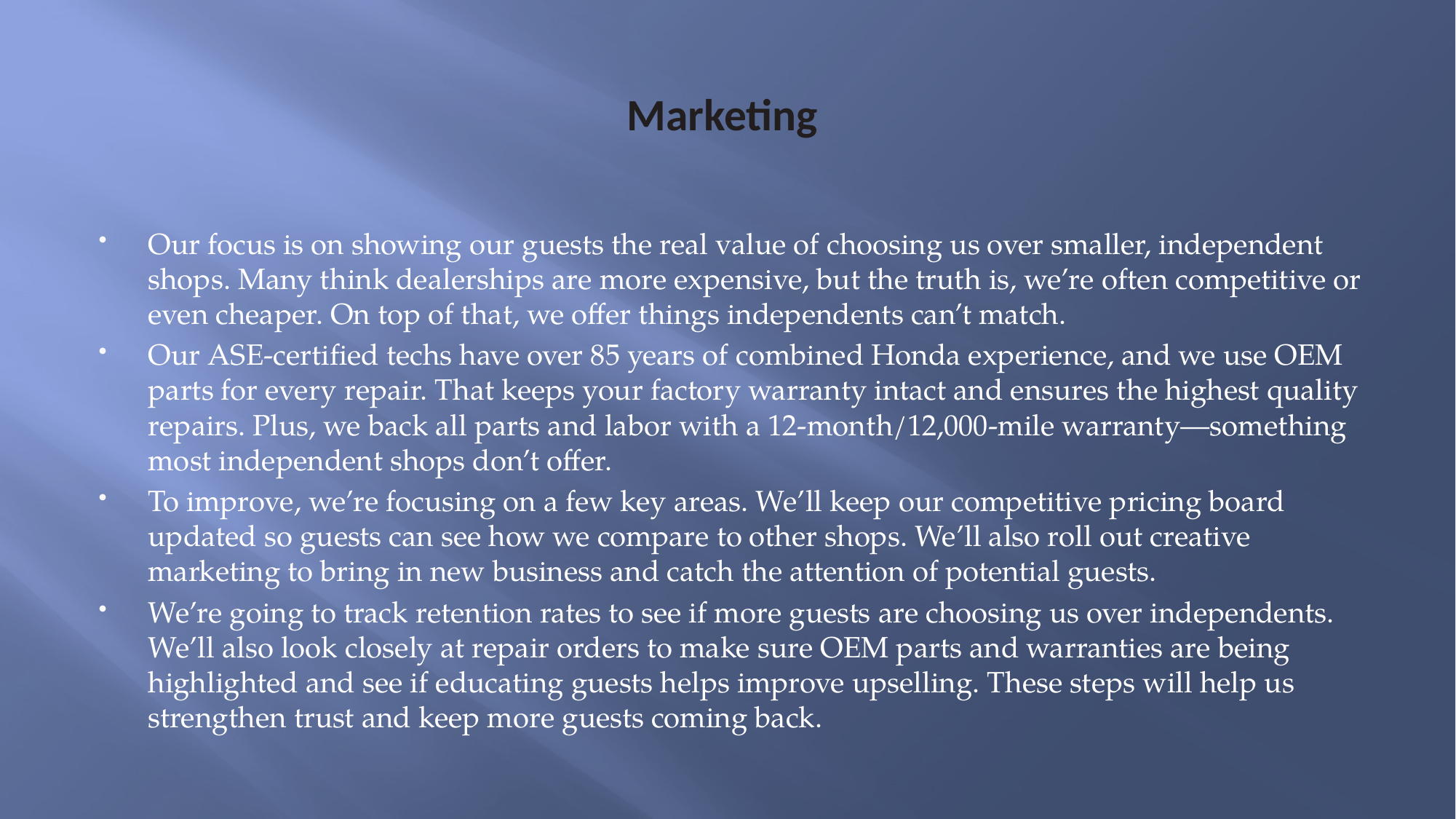

# Marketing

Our focus is on showing our guests the real value of choosing us over smaller, independent shops. Many think dealerships are more expensive, but the truth is, we’re often competitive or even cheaper. On top of that, we offer things independents can’t match.
Our ASE-certified techs have over 85 years of combined Honda experience, and we use OEM parts for every repair. That keeps your factory warranty intact and ensures the highest quality repairs. Plus, we back all parts and labor with a 12-month/12,000-mile warranty—something most independent shops don’t offer.
To improve, we’re focusing on a few key areas. We’ll keep our competitive pricing board updated so guests can see how we compare to other shops. We’ll also roll out creative marketing to bring in new business and catch the attention of potential guests.
We’re going to track retention rates to see if more guests are choosing us over independents. We’ll also look closely at repair orders to make sure OEM parts and warranties are being highlighted and see if educating guests helps improve upselling. These steps will help us strengthen trust and keep more guests coming back.